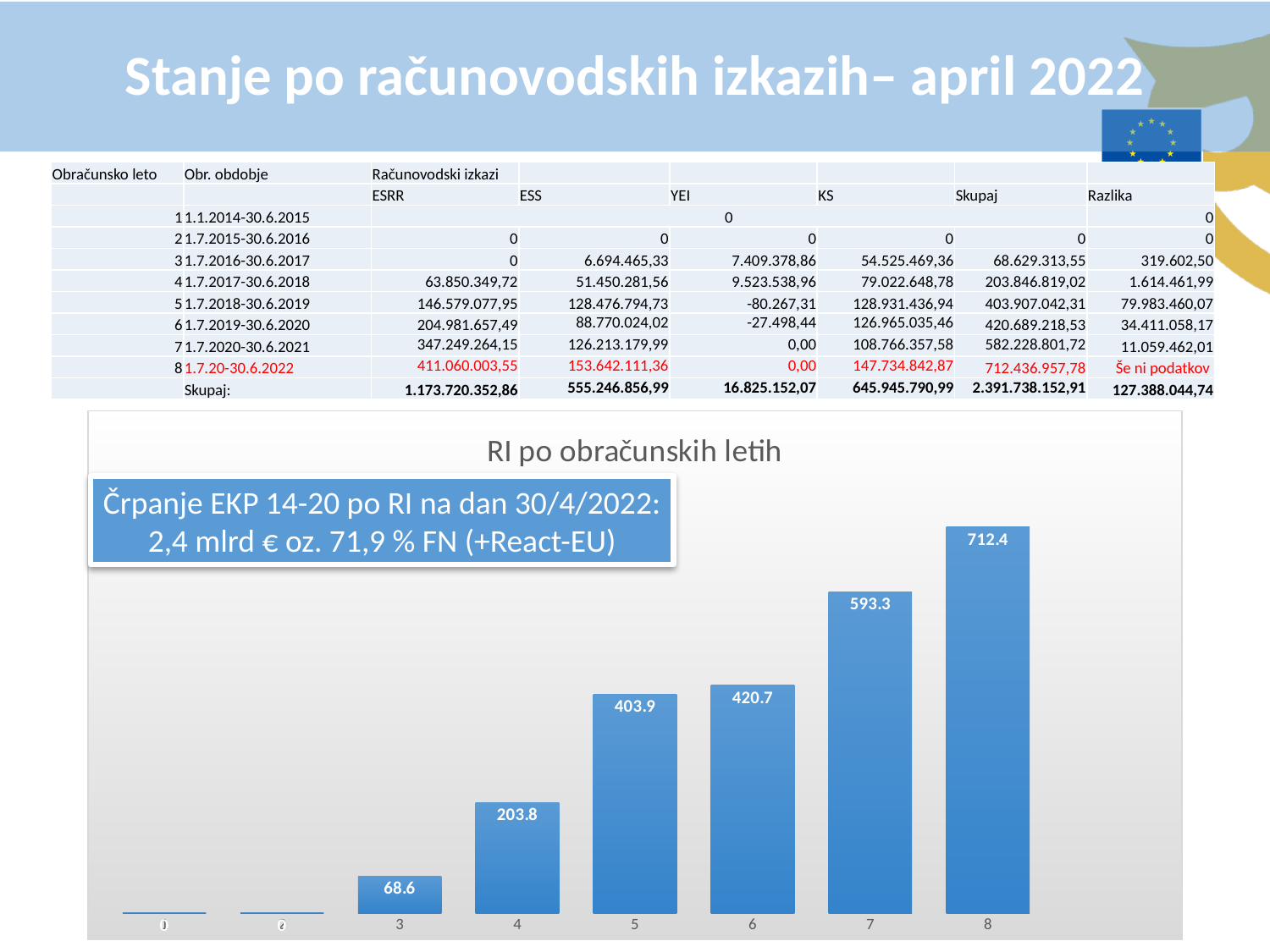

Stanje po računovodskih izkazih– april 2022
| Obračunsko leto | Obr. obdobje | Računovodski izkazi |  |  |  |  |  |
| --- | --- | --- | --- | --- | --- | --- | --- |
|  |  | ESRR | ESS | YEI | KS | Skupaj | Razlika |
| 1 | 1.1.2014-30.6.2015 | 0 |  |  |  |  | 0 |
| 2 | 1.7.2015-30.6.2016 | 0 | 0 | 0 | 0 | 0 | 0 |
| 3 | 1.7.2016-30.6.2017 | 0 | 6.694.465,33 | 7.409.378,86 | 54.525.469,36 | 68.629.313,55 | 319.602,50 |
| 4 | 1.7.2017-30.6.2018 | 63.850.349,72 | 51.450.281,56 | 9.523.538,96 | 79.022.648,78 | 203.846.819,02 | 1.614.461,99 |
| 5 | 1.7.2018-30.6.2019 | 146.579.077,95 | 128.476.794,73 | -80.267,31 | 128.931.436,94 | 403.907.042,31 | 79.983.460,07 |
| 6 | 1.7.2019-30.6.2020 | 204.981.657,49 | 88.770.024,02 | -27.498,44 | 126.965.035,46 | 420.689.218,53 | 34.411.058,17 |
| 7 | 1.7.2020-30.6.2021 | 347.249.264,15 | 126.213.179,99 | 0,00 | 108.766.357,58 | 582.228.801,72 | 11.059.462,01 |
| 8 | 1.7.20-30.6.2022 | 411.060.003,55 | 153.642.111,36 | 0,00 | 147.734.842,87 | 712.436.957,78 | Še ni podatkov |
|  | Skupaj: | 1.173.720.352,86 | 555.246.856,99 | 16.825.152,07 | 645.945.790,99 | 2.391.738.152,91 | 127.388.044,74 |

### Chart: RI po obračunskih letih

| Category | Obračunsko leto |
|---|---|
Črpanje EKP 14-20 po RI na dan 30/4/2022:
2,4 mlrd € oz. 71,9 % FN (+React-EU)